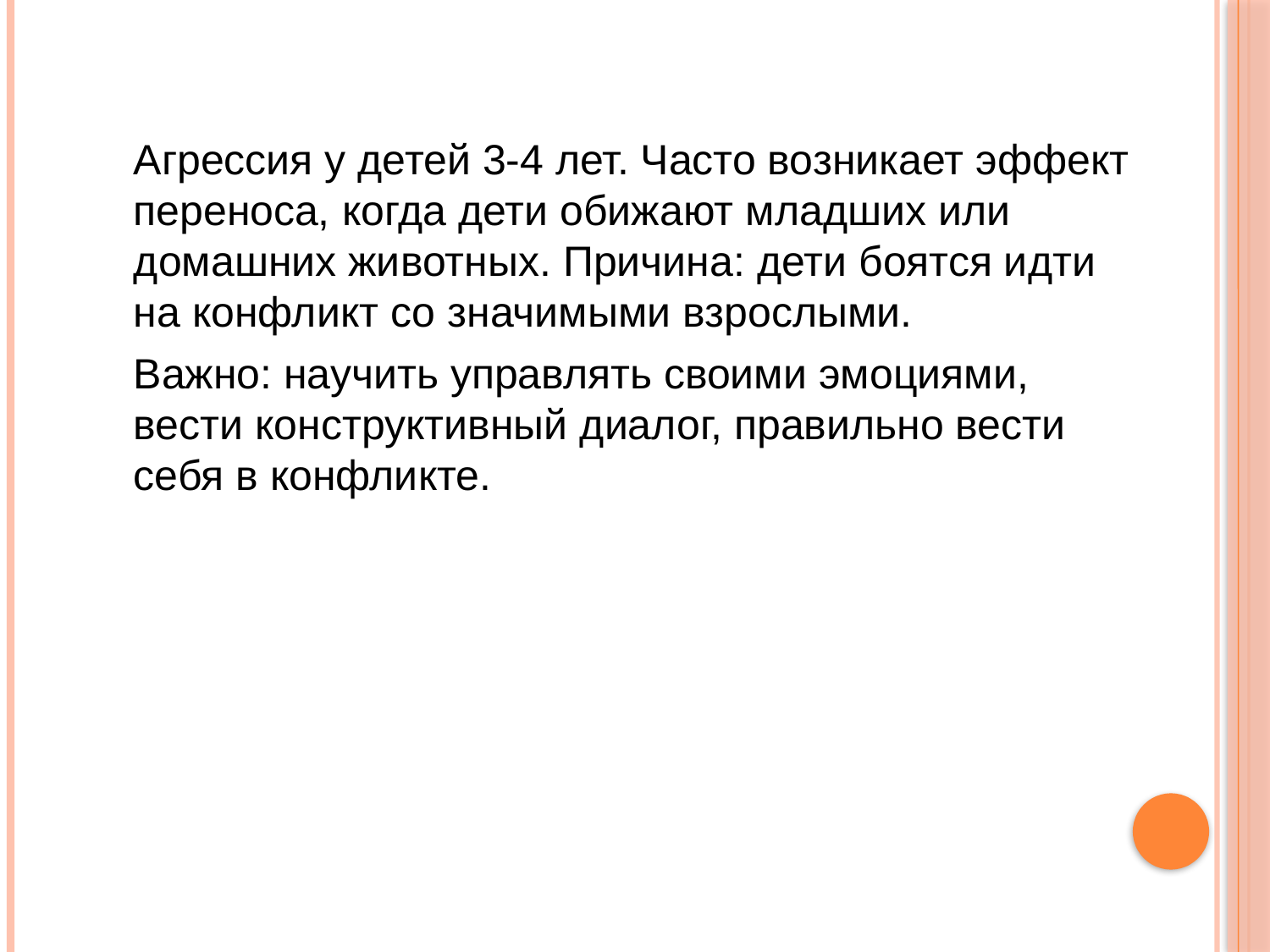

Агрессия у детей 3-4 лет. Часто возникает эффект переноса, когда дети обижают младших или домашних животных. Причина: дети боятся идти на конфликт со значимыми взрослыми.
Важно: научить управлять своими эмоциями, вести конструктивный диалог, правильно вести себя в конфликте.